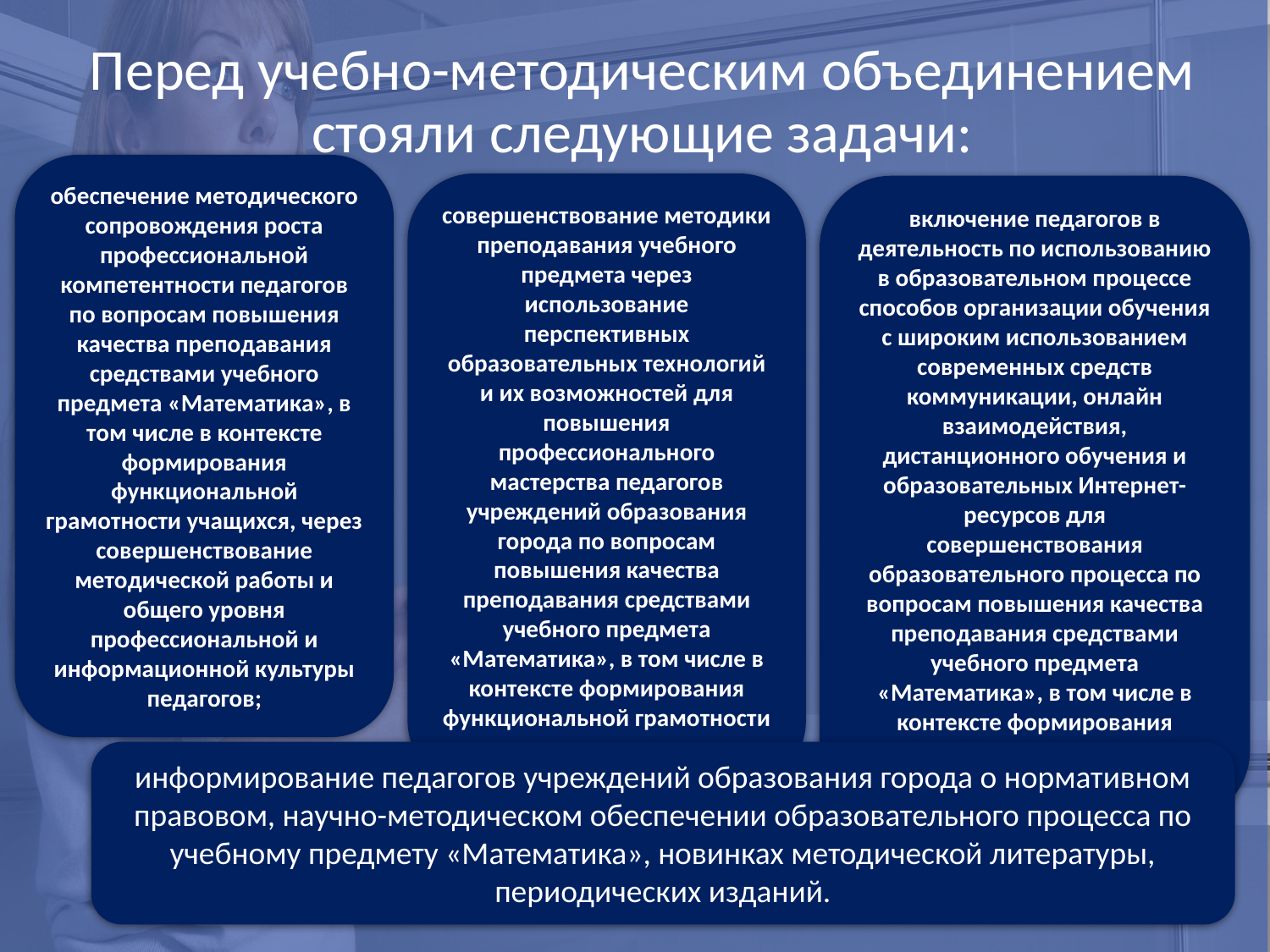

# Перед учебно-методическим объединением стояли следующие задачи:
обеспечение методического сопровождения роста профессиональной компетентности педагогов по вопросам повышения качества преподавания средствами учебного предмета «Математика», в том числе в контексте формирования функциональной грамотности учащихся, через совершенствование методической работы и общего уровня профессиональной и информационной культуры педагогов;
совершенствование методики преподавания учебного предмета через использование перспективных образовательных технологий и их возможностей для повышения профессионального мастерства педагогов учреждений образования города по вопросам повышения качества преподавания средствами учебного предмета «Математика», в том числе в контексте формирования функциональной грамотности учащихся;
включение педагогов в деятельность по использованию в образовательном процессе способов организации обучения с широким использованием современных средств коммуникации, онлайн взаимодействия, дистанционного обучения и образовательных Интернет-ресурсов для совершенствования образовательного процесса по вопросам повышения качества преподавания средствами учебного предмета «Математика», в том числе в контексте формирования функциональной грамотности учащихся;
информирование педагогов учреждений образования города о нормативном правовом, научно-методическом обеспечении образовательного процесса по учебному предмету «Математика», новинках методической литературы, периодических изданий.